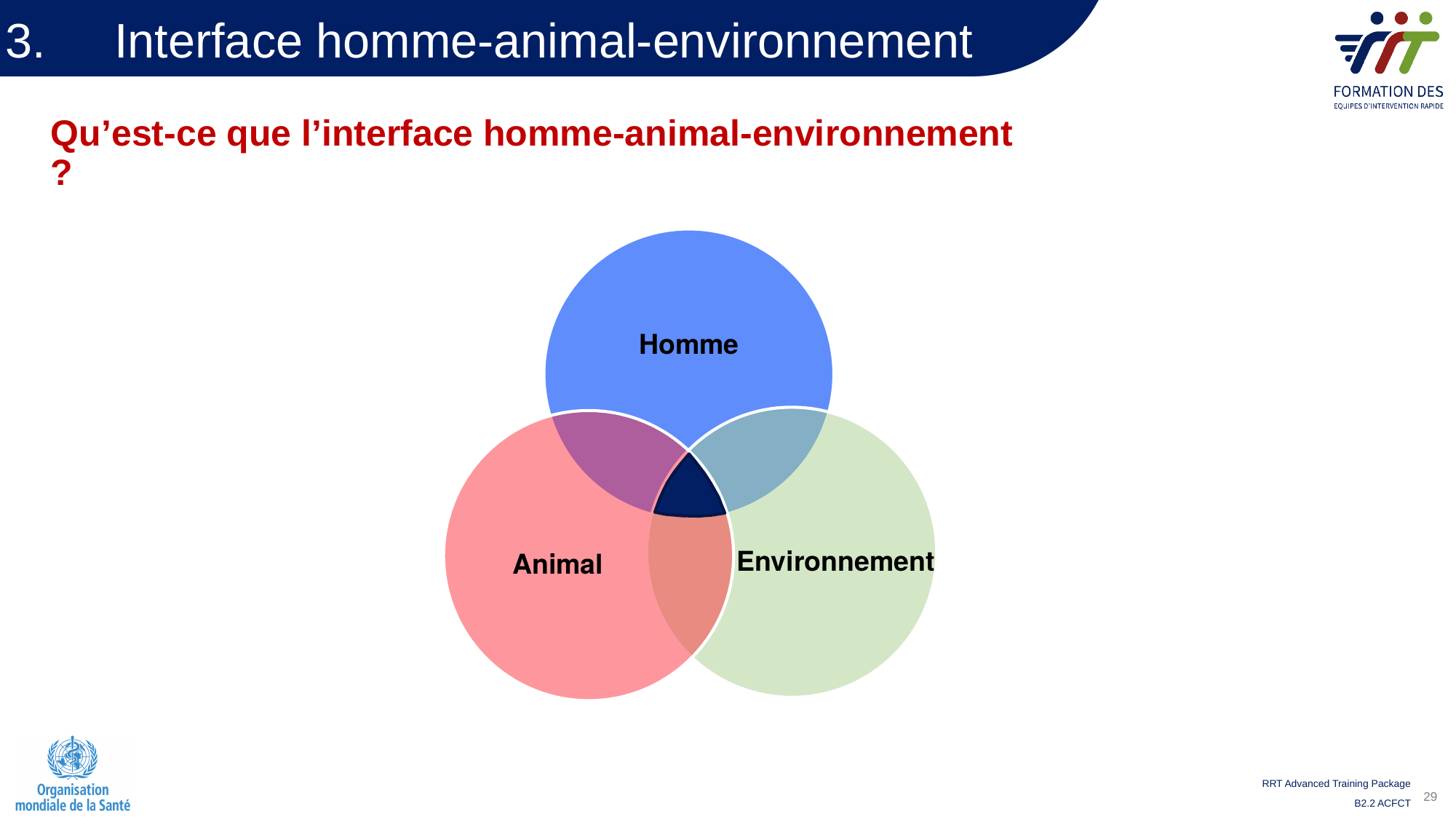

3.	Interface homme-animal-environnement
Qu’est-ce que l’interface homme-animal-environnement ?

Homme

Environnement

Animal